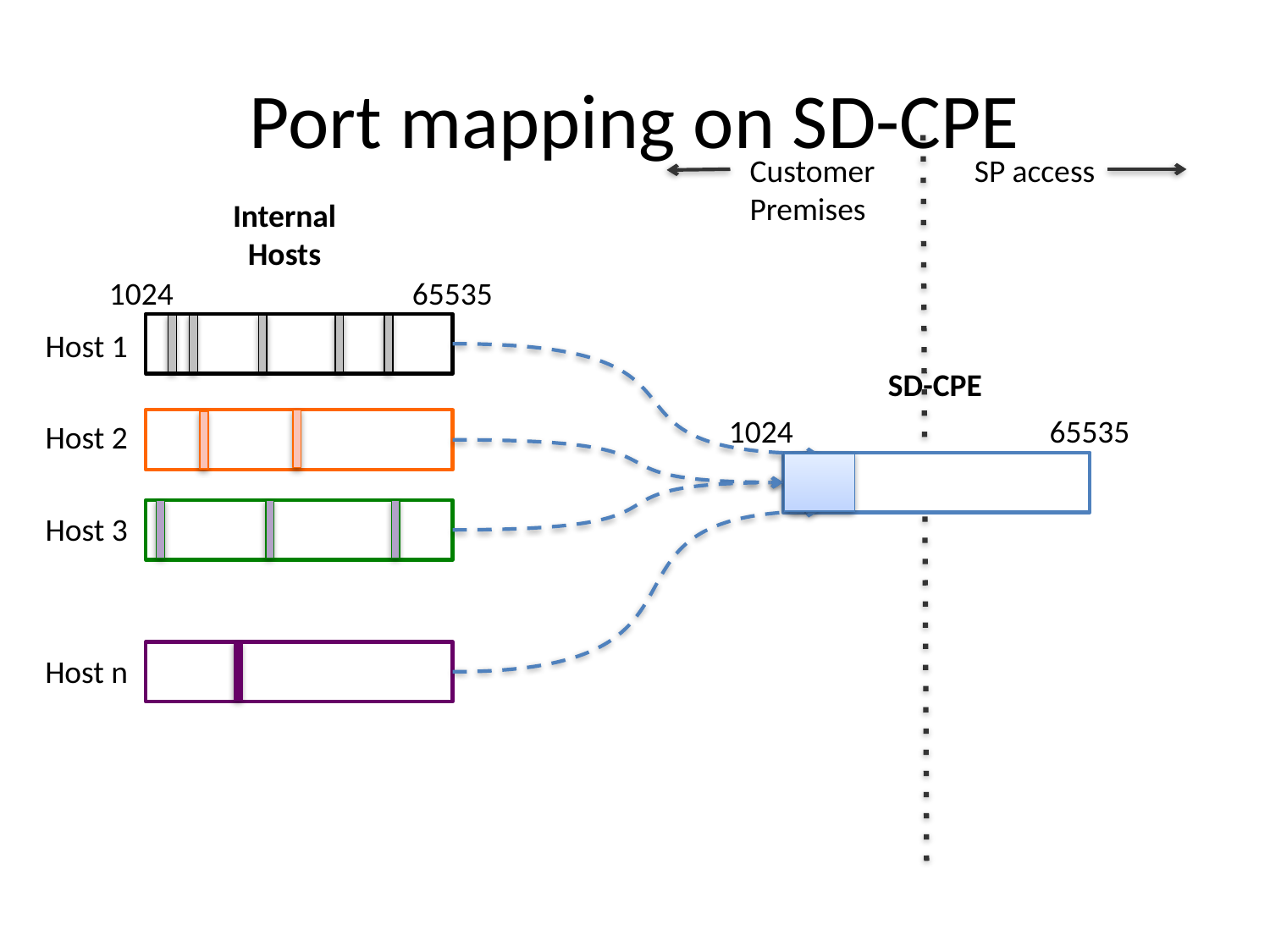

# Port mapping on SD-CPE
Customer
Premises
SP access
Internal
Hosts
1024
65535

Host 1
SD-CPE
1024
65535

Host 2

Host 3

Host n